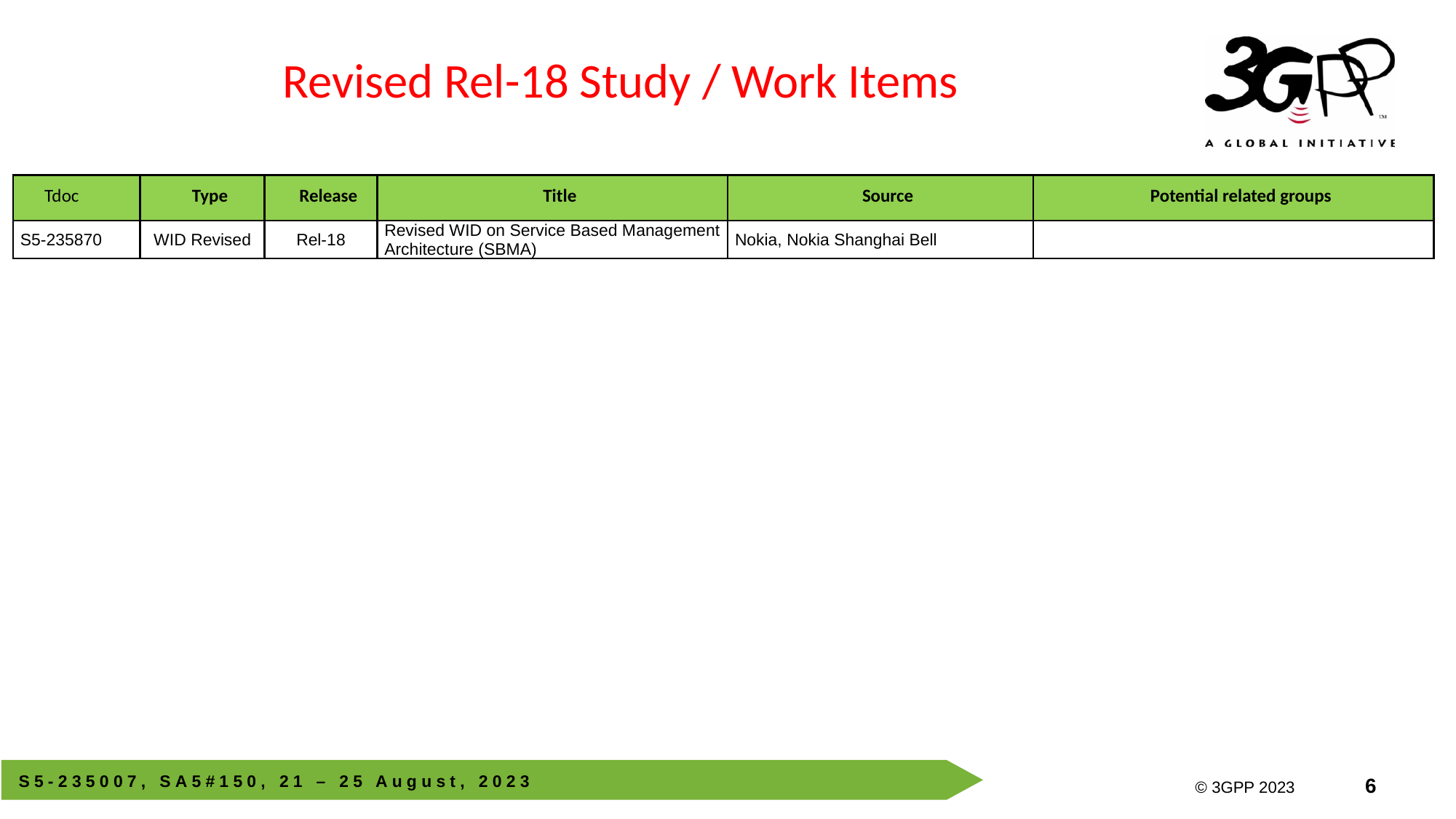

Revised Rel-18 Study / Work Items
| Tdoc | Type | Release | Title | Source | Potential related groups |
| --- | --- | --- | --- | --- | --- |
| S5-235870 | WID Revised | Rel-18 | Revised WID on Service Based Management Architecture (SBMA) | Nokia, Nokia Shanghai Bell |  |